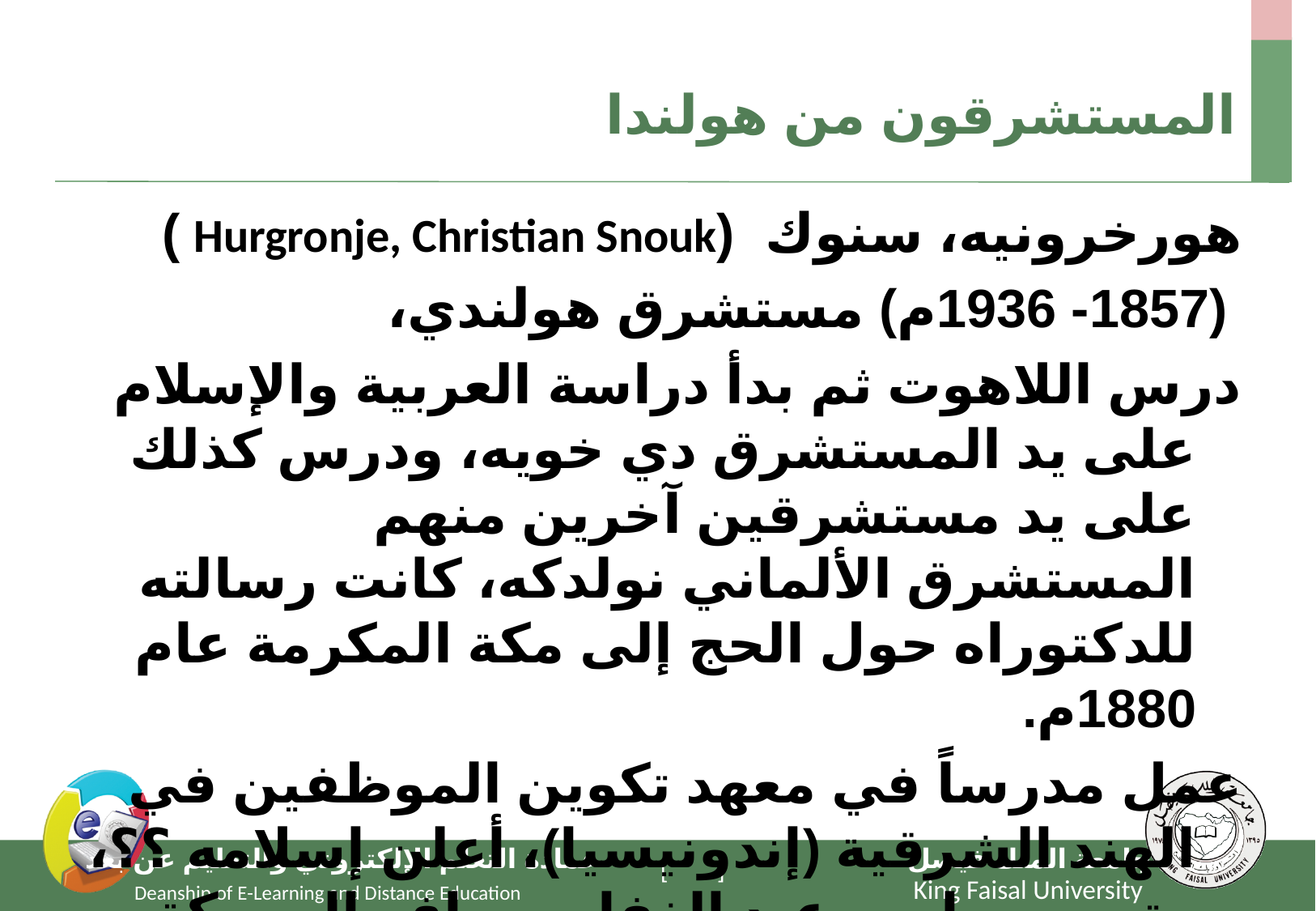

# المستشرقون من هولندا
هورخرونيه، سنوك  (Hurgronje, Christian Snouk )
 (1857- 1936م) مستشرق هولندي،
درس اللاهوت ثم بدأ دراسة العربية والإسلام على يد المستشرق دي خويه، ودرس كذلك على يد مستشرقين آخرين منهم المستشرق الألماني نولدكه، كانت رسالته للدكتوراه حول الحج إلى مكة المكرمة عام 1880م.
عمل مدرساً في معهد تكوين الموظفين في الهند الشرقية (إندونيسيا)، أعلن إسلامه ؟؟، وتسمى باسم عبد الغفار وسافر إلى مكة المكرمة وأمضى فيها ستة أشهر ونصف،